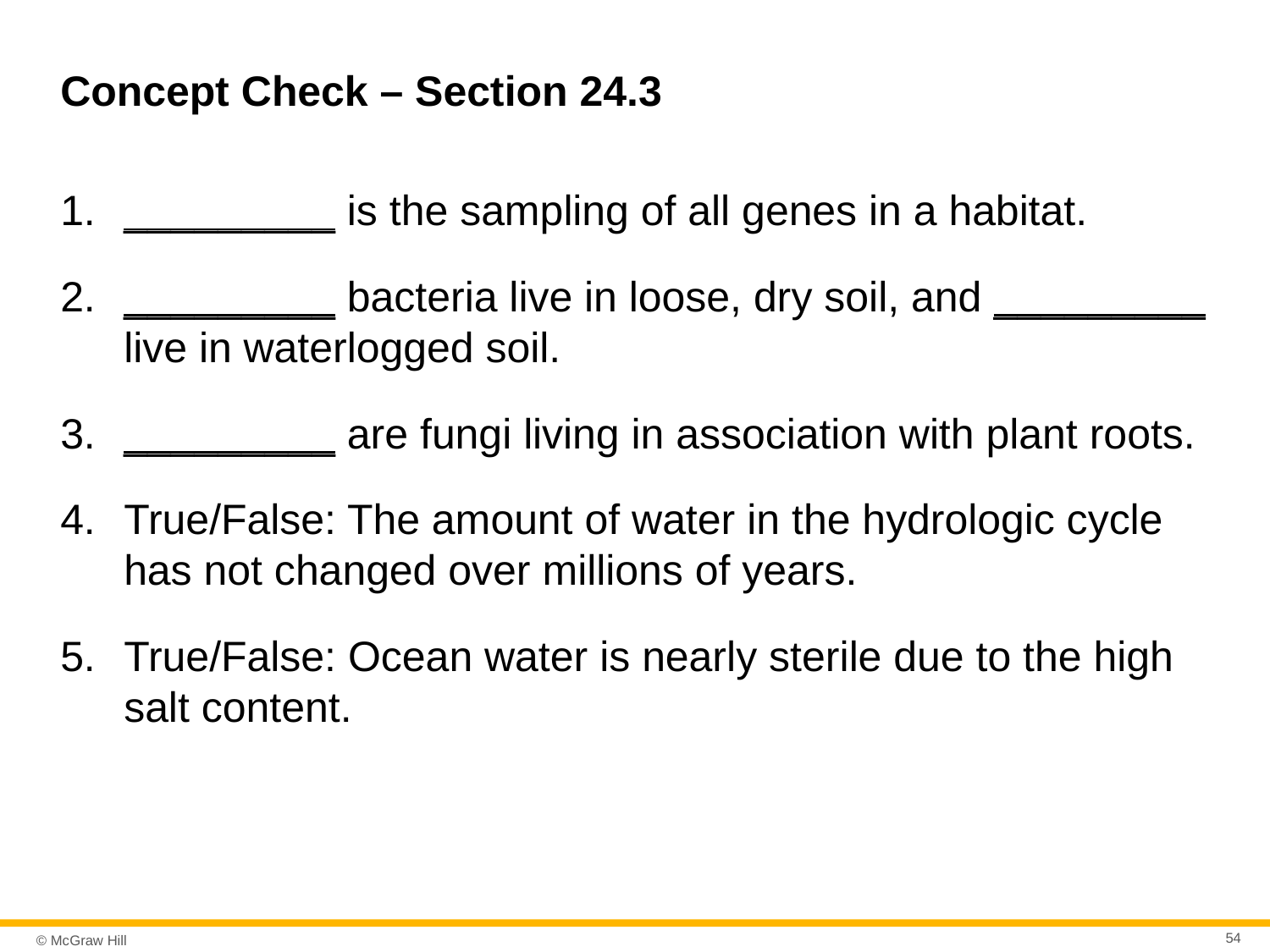

# Concept Check – Section 24.3
_________ is the sampling of all genes in a habitat.
_________ bacteria live in loose, dry soil, and _________ live in waterlogged soil.
_________ are fungi living in association with plant roots.
True/False: The amount of water in the hydrologic cycle has not changed over millions of years.
True/False: Ocean water is nearly sterile due to the high salt content.